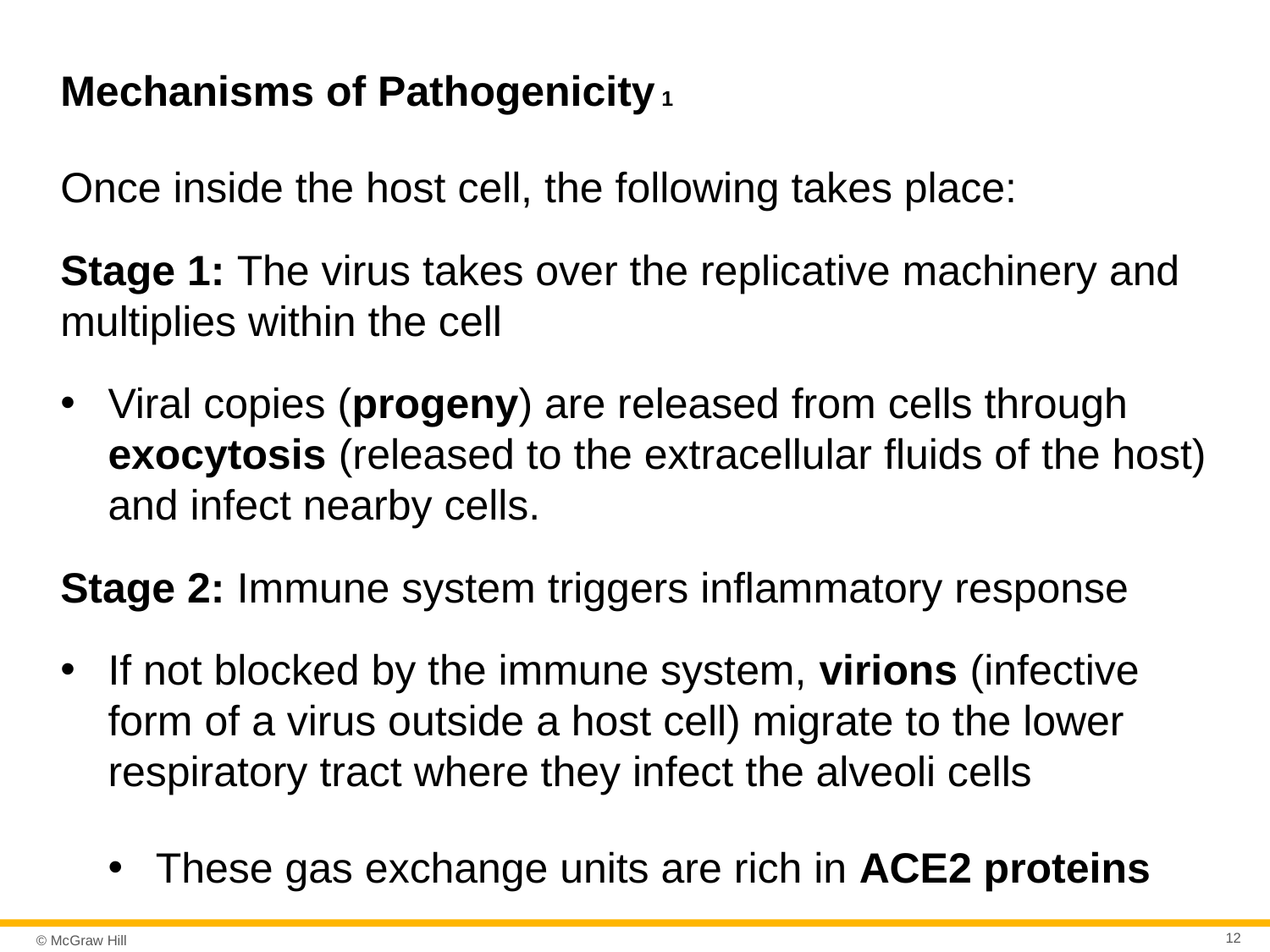

# Mechanisms of Pathogenicity 1
Once inside the host cell, the following takes place:
Stage 1: The virus takes over the replicative machinery and multiplies within the cell
Viral copies (progeny) are released from cells through exocytosis (released to the extracellular fluids of the host) and infect nearby cells.
Stage 2: Immune system triggers inflammatory response
If not blocked by the immune system, virions (infective form of a virus outside a host cell) migrate to the lower respiratory tract where they infect the alveoli cells
These gas exchange units are rich in ACE2 proteins